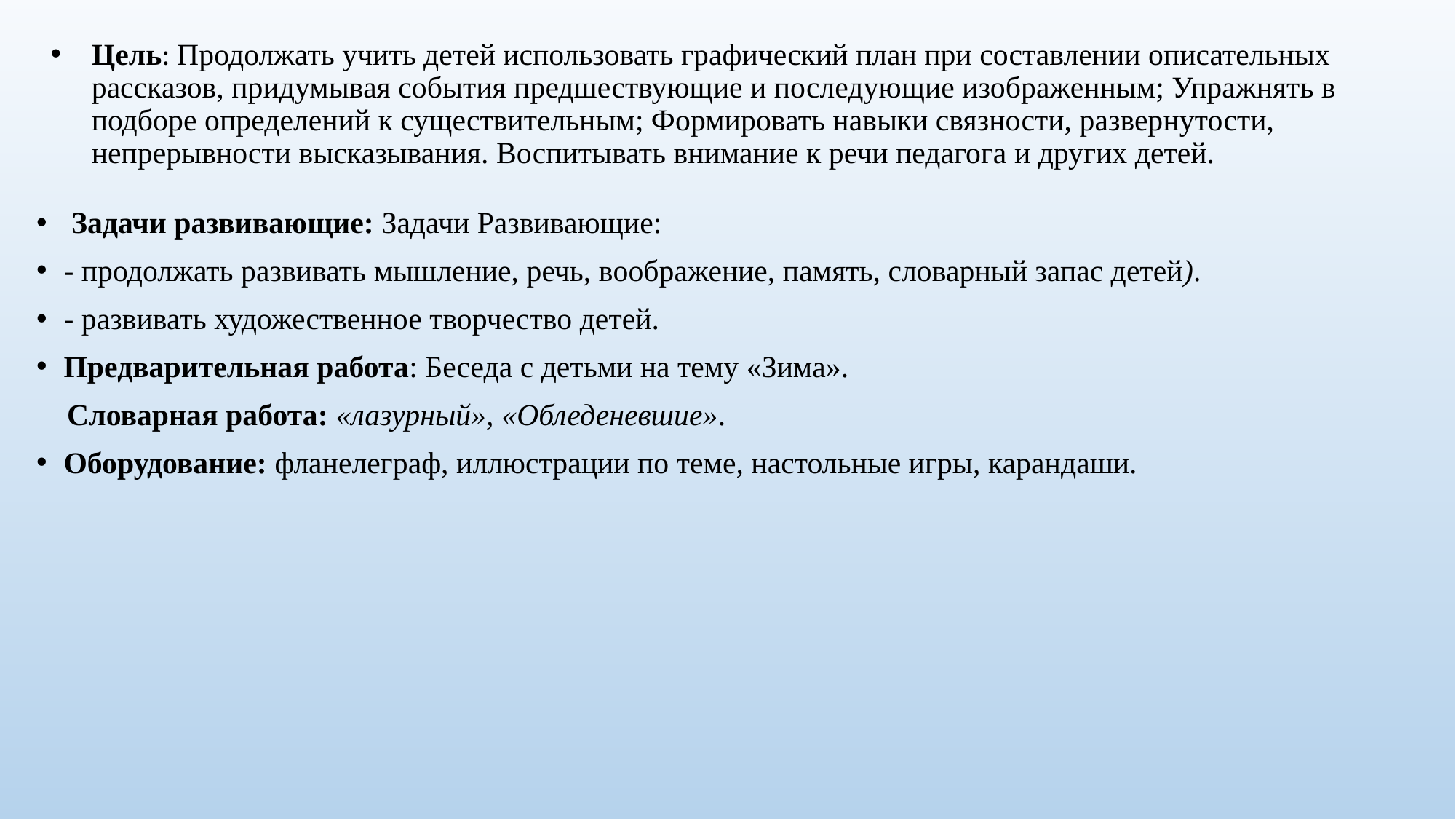

# Цель: Продолжать учить детей использовать графический план при составлении описательных рассказов, придумывая события предшествующие и последующие изображенным; Упражнять в подборе определений к существительным; Формировать навыки связности, развернутости, непрерывности высказывания. Воспитывать внимание к речи педагога и других детей.
 Задачи развивающие: Задачи Развивающие:
- продолжать развивать мышление, речь, воображение, память, словарный запас детей).
- развивать художественное творчество детей.
Предварительная работа: Беседа с детьми на тему «Зима».
    Словарная работа: «лазурный», «Обледеневшие».
Оборудование: фланелеграф, иллюстрации по теме, настольные игры, карандаши.